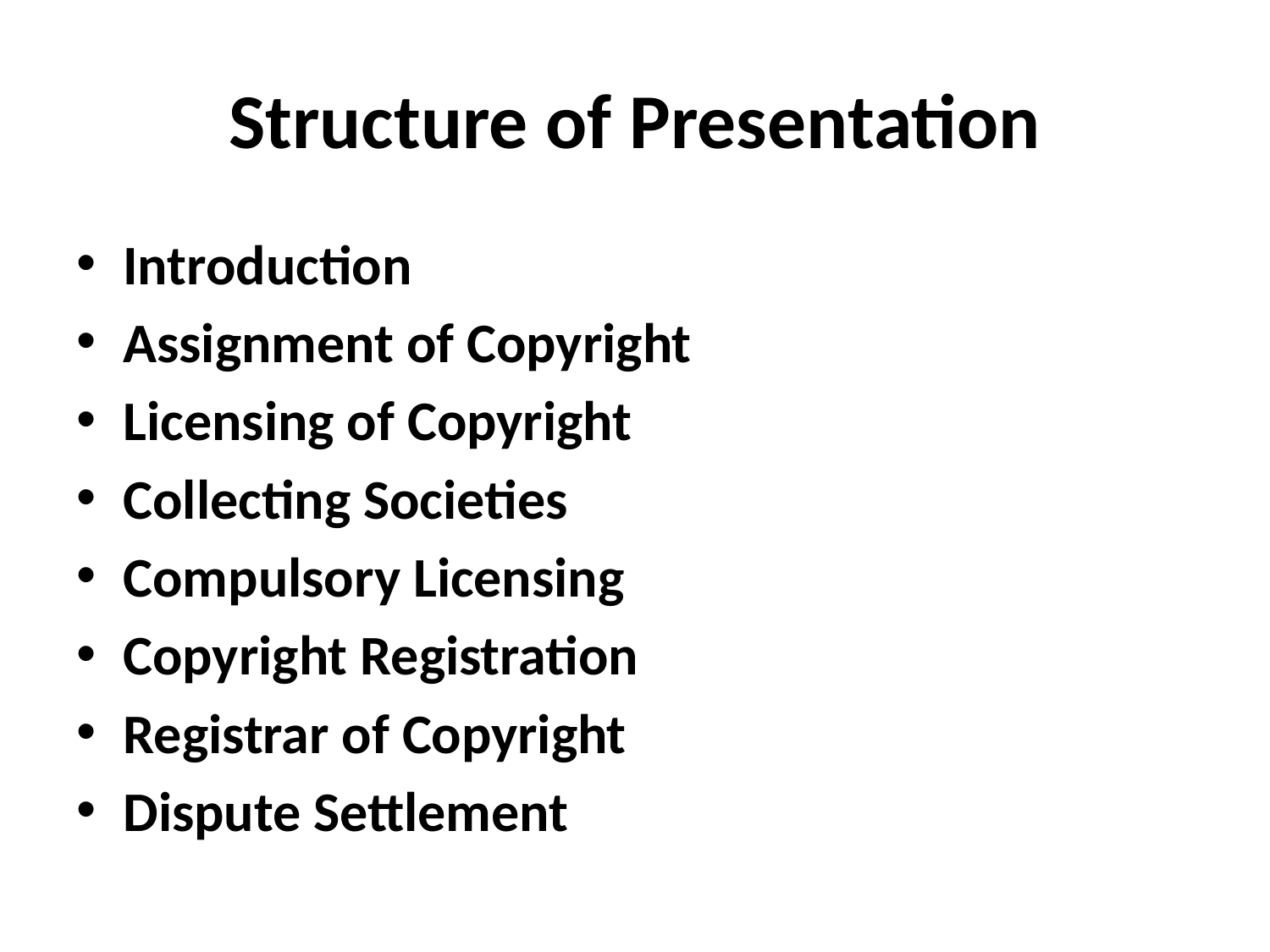

# Structure of Presentation
Introduction
Assignment of Copyright
Licensing of Copyright
Collecting Societies
Compulsory Licensing
Copyright Registration
Registrar of Copyright
Dispute Settlement